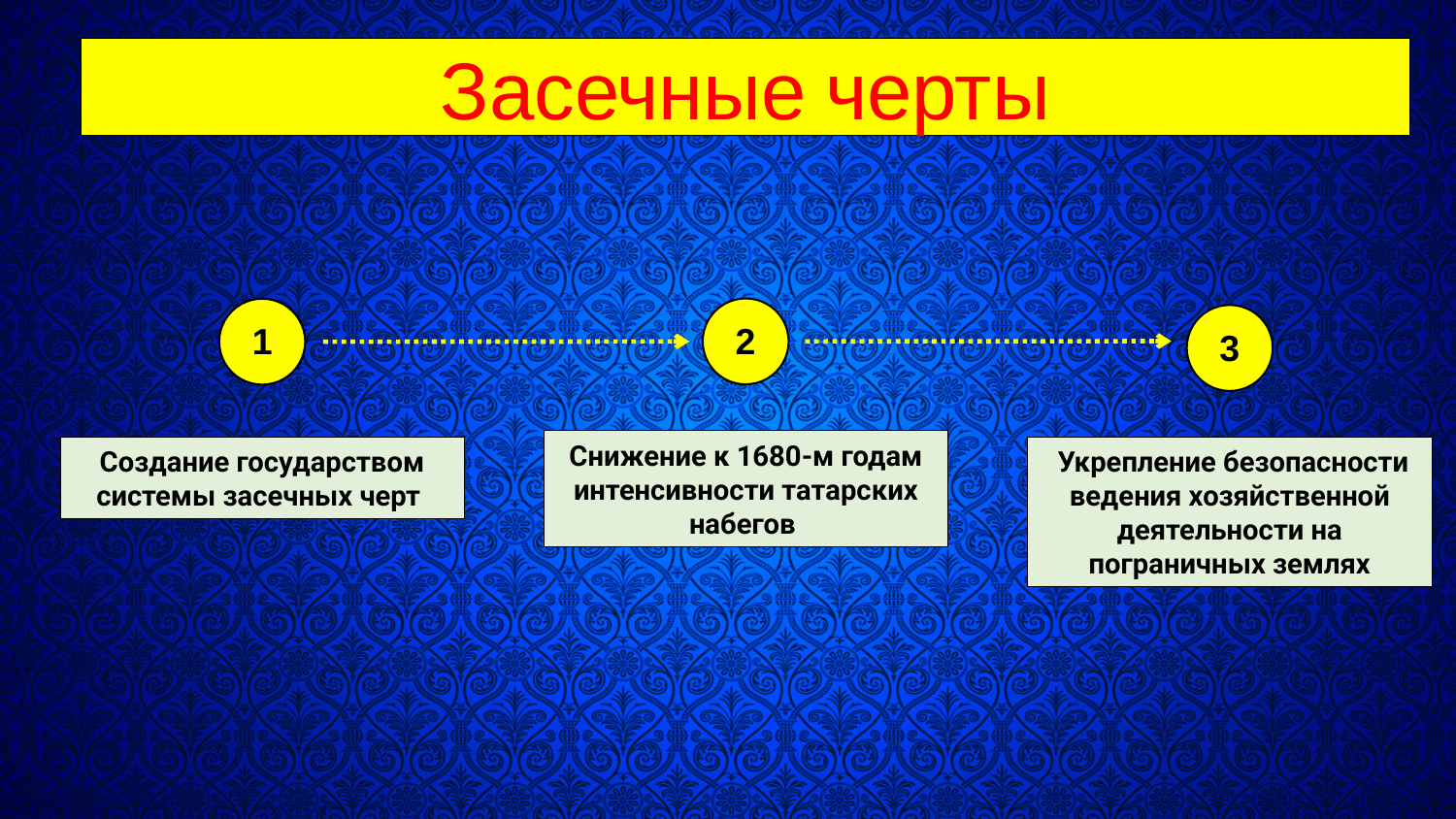

Засечные черты
2
1
3
Снижение к 1680-м годам
интенсивности татарских набегов
Создание государством системы засечных черт
 Укрепление безопасности ведения хозяйственной деятельности на пограничных землях